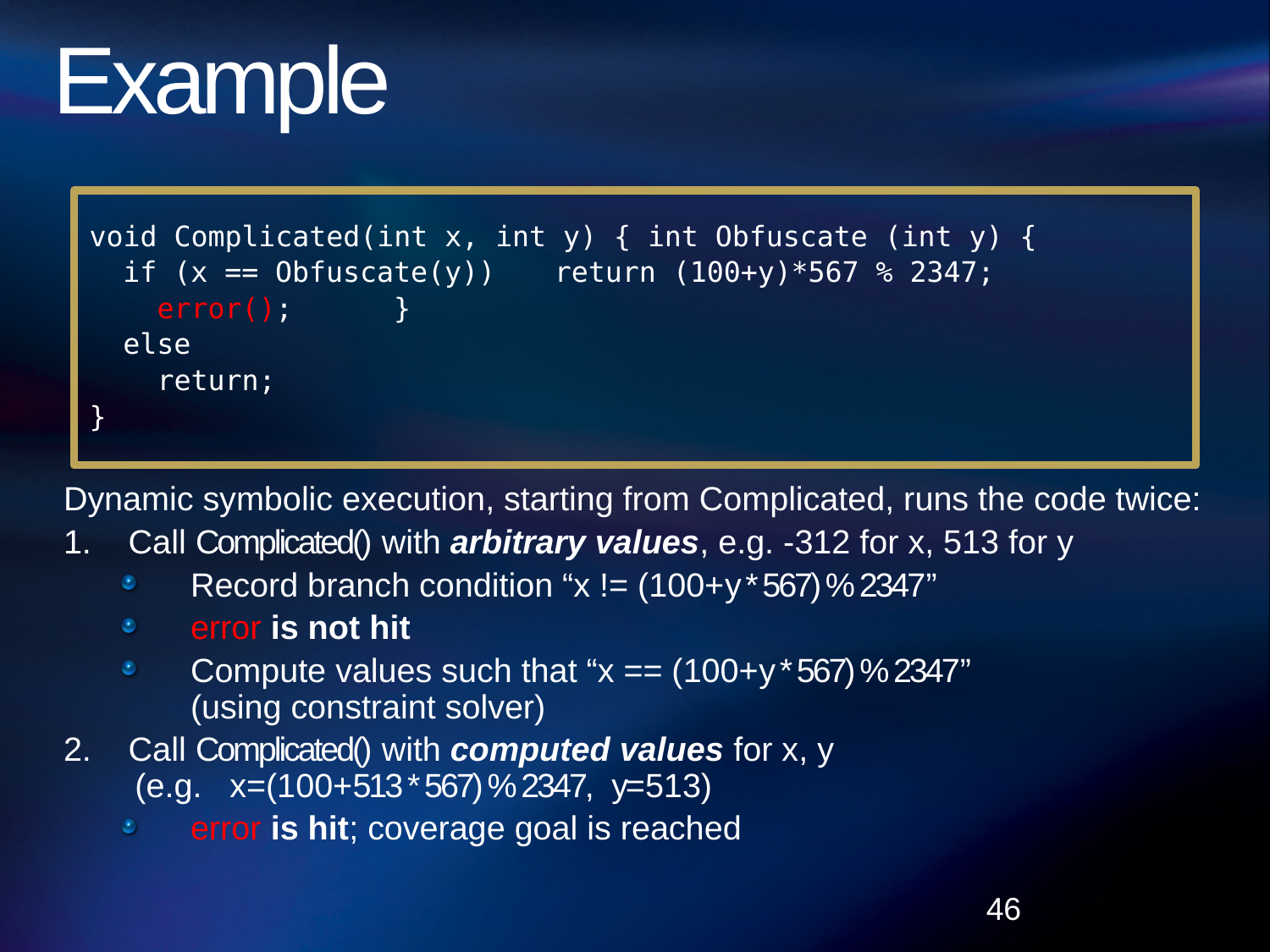

# Example

void Complicated(int x, int y) {	int Obfuscate (int y) {
  if (x == Obfuscate(y)) 	  return (100+y)*567 % 2347;
    error(); 	}
  else
    return;
}

Dynamic symbolic execution, starting from Complicated, runs the code twice:
1.    Call Complicated() with arbitrary values, e.g. -312 for x, 513 for y
Record branch condition “x != (100+y * 567) % 2347”
error is not hit
Compute values such that “x == (100+y * 567) % 2347”
(using constraint solver)
2.    Call Complicated() with computed values for x, y
(e.g.   x=(100+513 * 567) % 2347,   y=513)
error is hit; coverage goal is reached

46